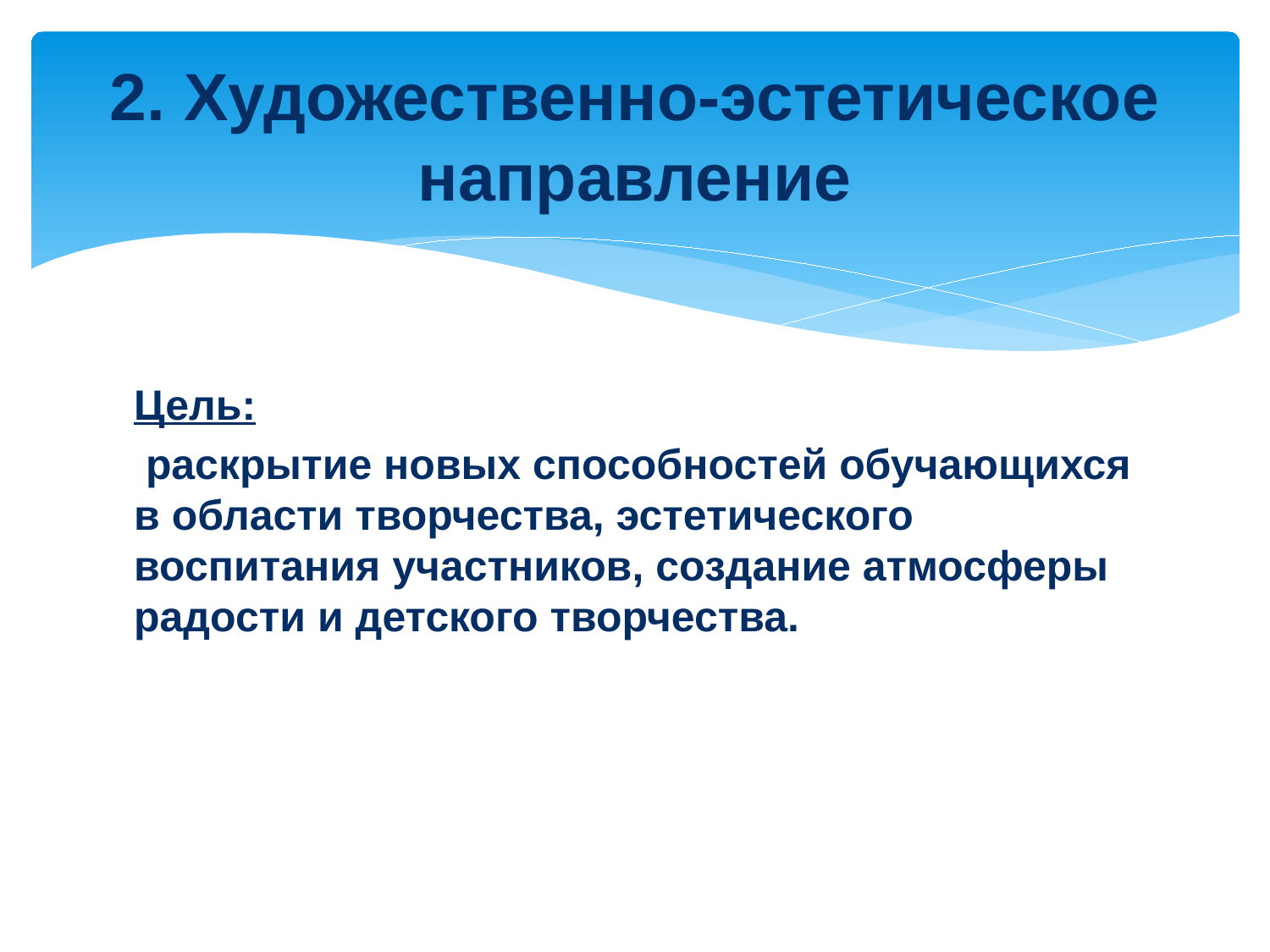

# 2. Художественно-эстетическое направление
Цель:
 раскрытие новых способностей обучающихся в области творчества, эстетического воспитания участников, создание атмосферы радости и детского творчества.